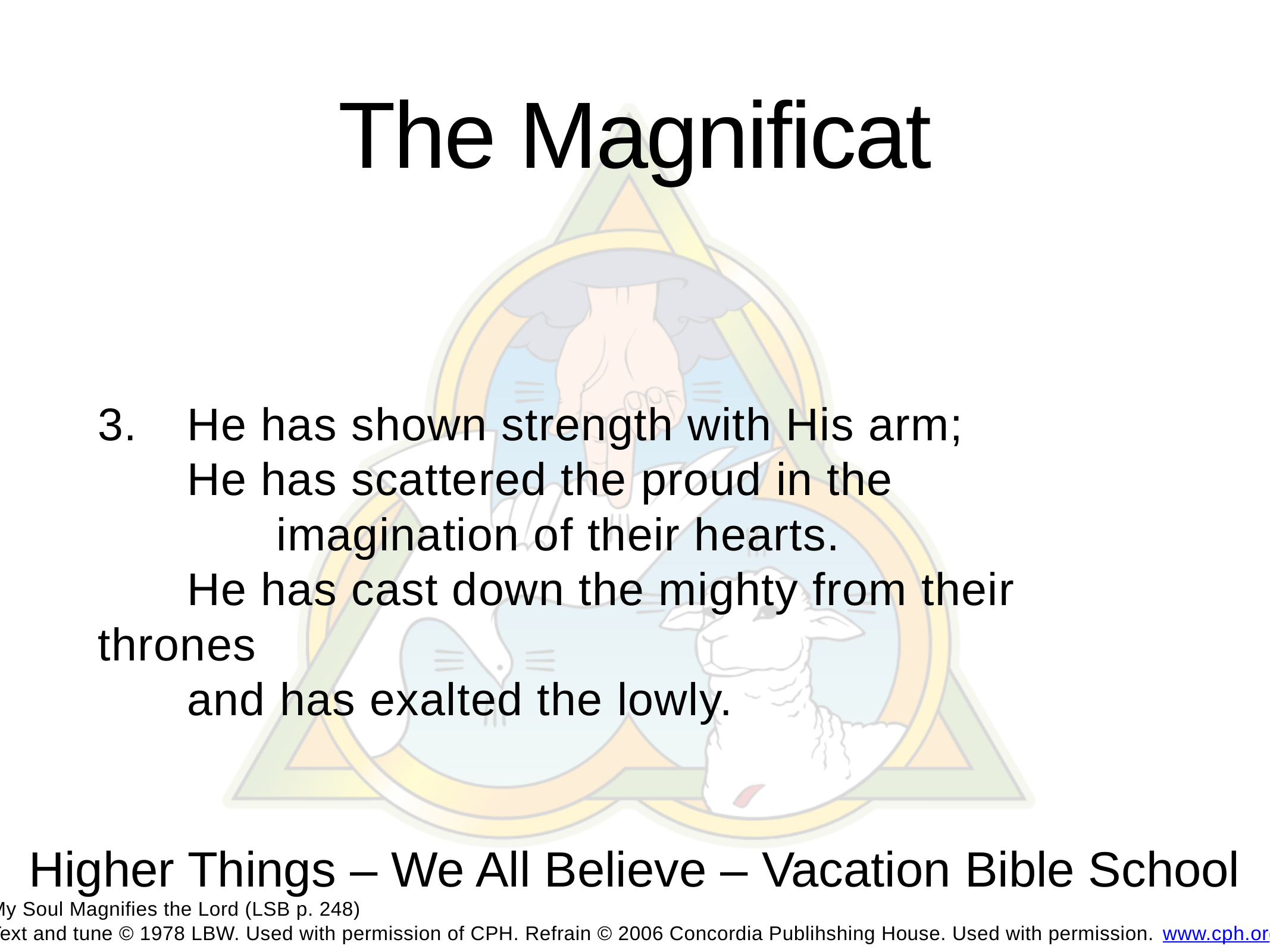

# The Magnificat
3.	He has shown strength with His arm;
	He has scattered the proud in the
		imagination of their hearts.
	He has cast down the mighty from their thrones
	and has exalted the lowly.